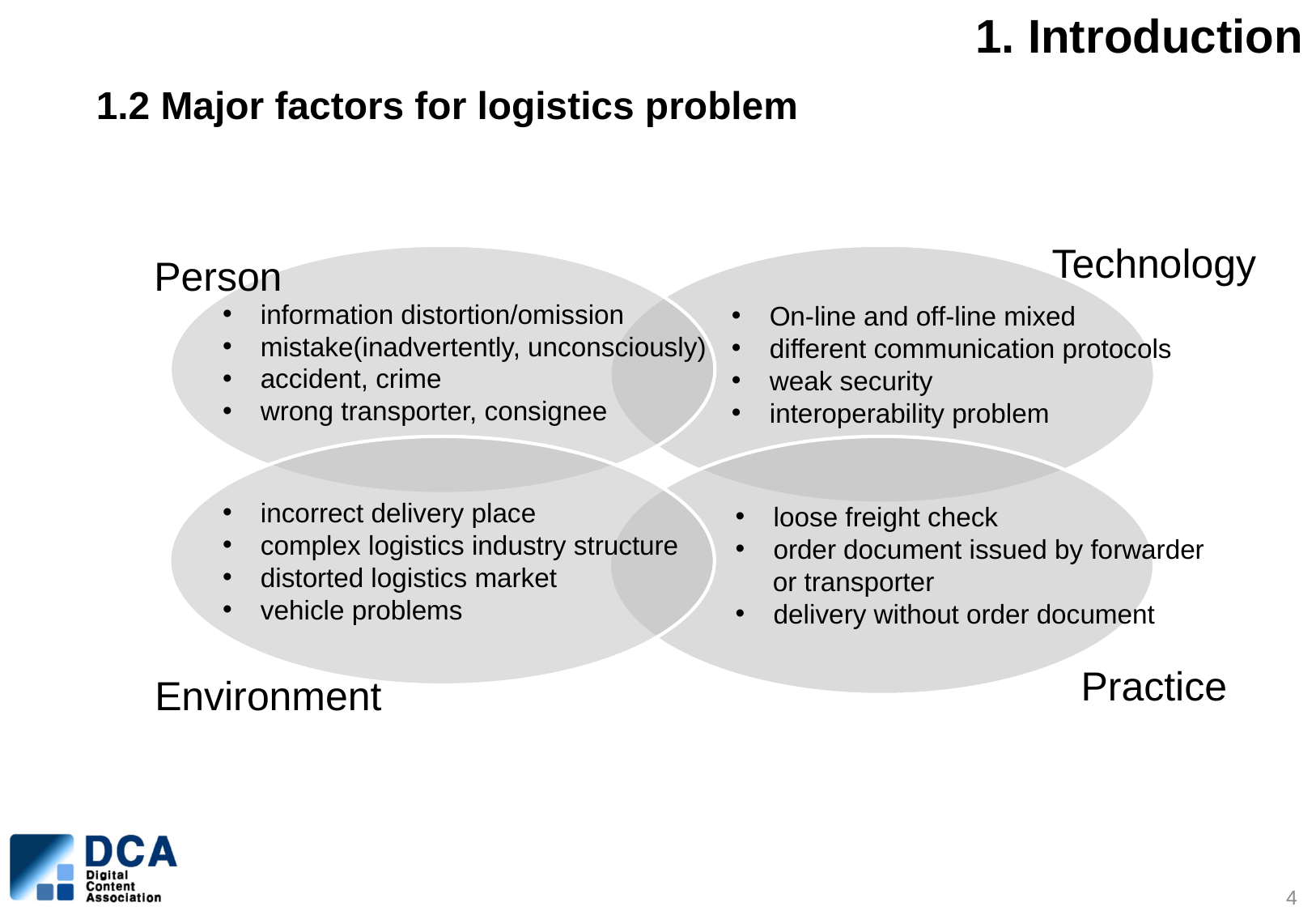

1. Introduction
# 1.2 Major factors for logistics problem
Technology
Person

information distortion/omission
mistake(inadvertently, unconsciously)
accident, crime
wrong transporter, consignee
On-line and off-line mixed
different communication protocols
weak security
interoperability problem

incorrect delivery place
complex logistics industry structure
distorted logistics market
vehicle problems

loose freight check
order document issued by forwarder
     or transporter
delivery without order document

Practice
Environment
4